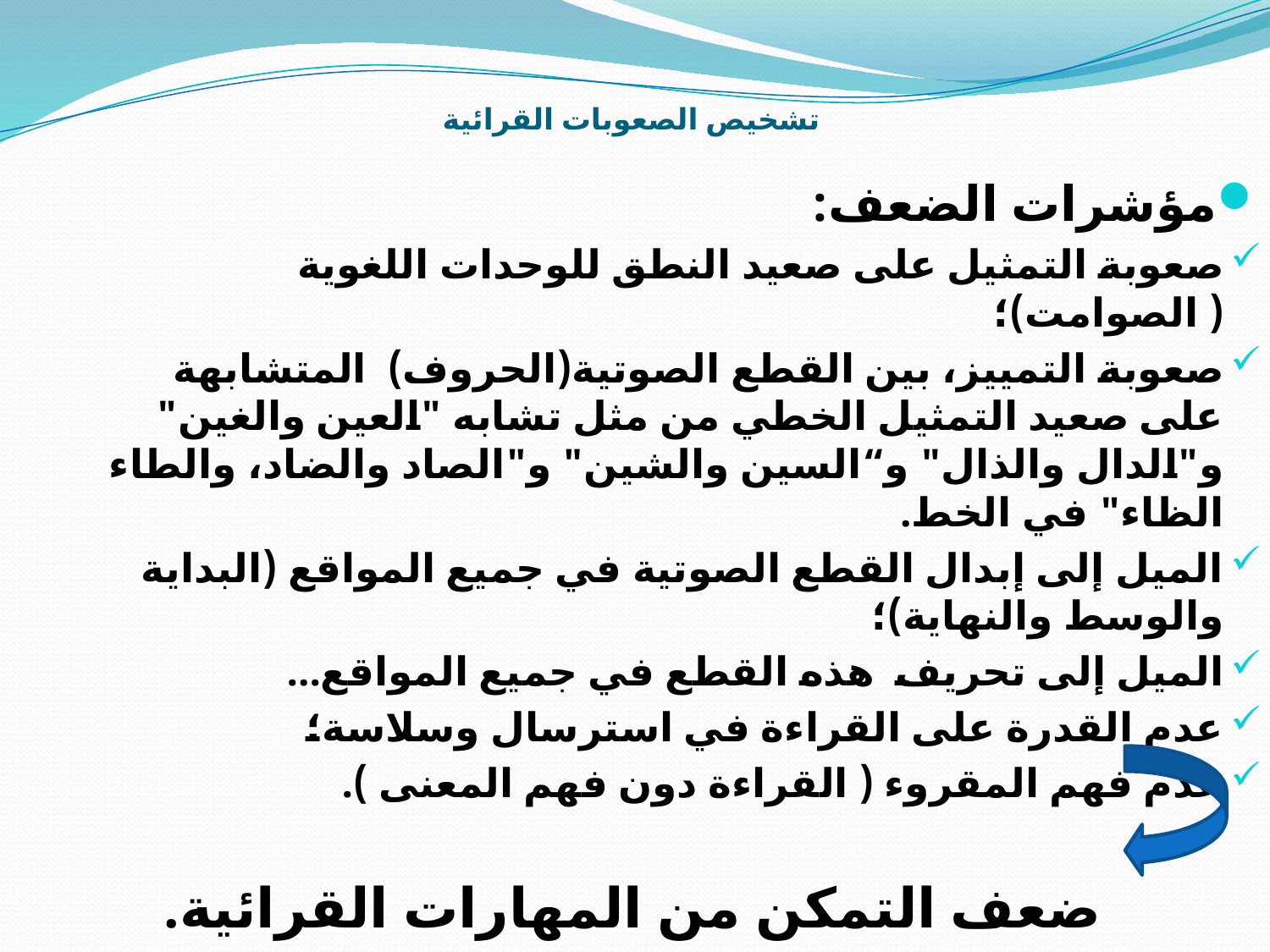

# تشخيص الصعوبات القرائية
مؤشرات الضعف:
صعوبة التمثيل على صعيد النطق للوحدات اللغوية ( الصوامت)؛
صعوبة التمييز، بين القطع الصوتية(الحروف)  المتشابهة على صعيد التمثيل الخطي من مثل تشابه "العين والغين" و"الدال والذال" و“السين والشين" و"الصاد والضاد، والطاء الظاء" في الخط.
الميل إلى إبدال القطع الصوتية في جميع المواقع (البداية والوسط والنهاية)؛
الميل إلى تحريف  هذه القطع في جميع المواقع...
عدم القدرة على القراءة في استرسال وسلاسة؛
عدم فهم المقروء ( القراءة دون فهم المعنى ).

               ضعف التمكن من المهارات القرائية.